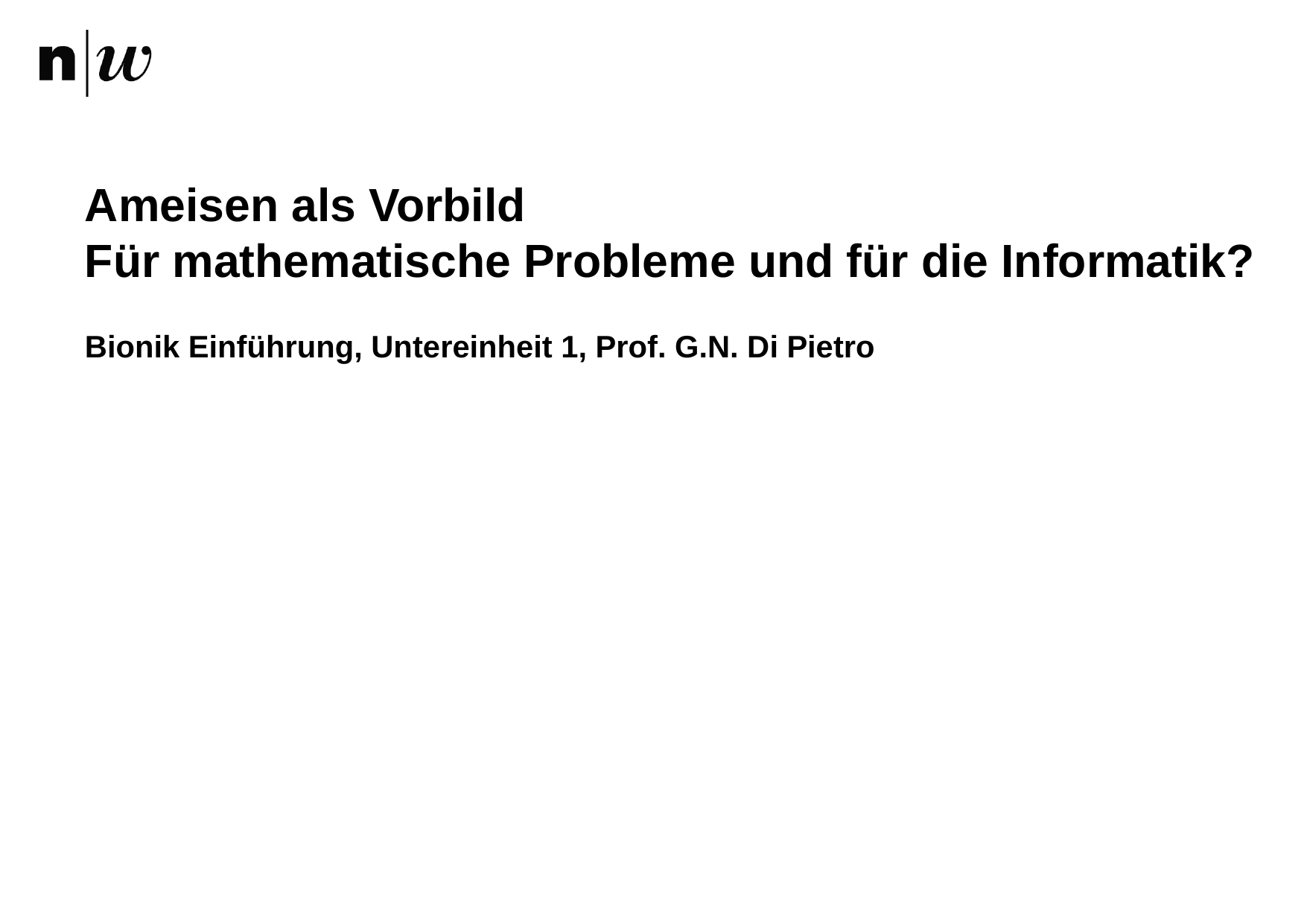

Ameisen als Vorbild
Für mathematische Probleme und für die Informatik?
Bionik Einführung, Untereinheit 1, Prof. G.N. Di Pietro